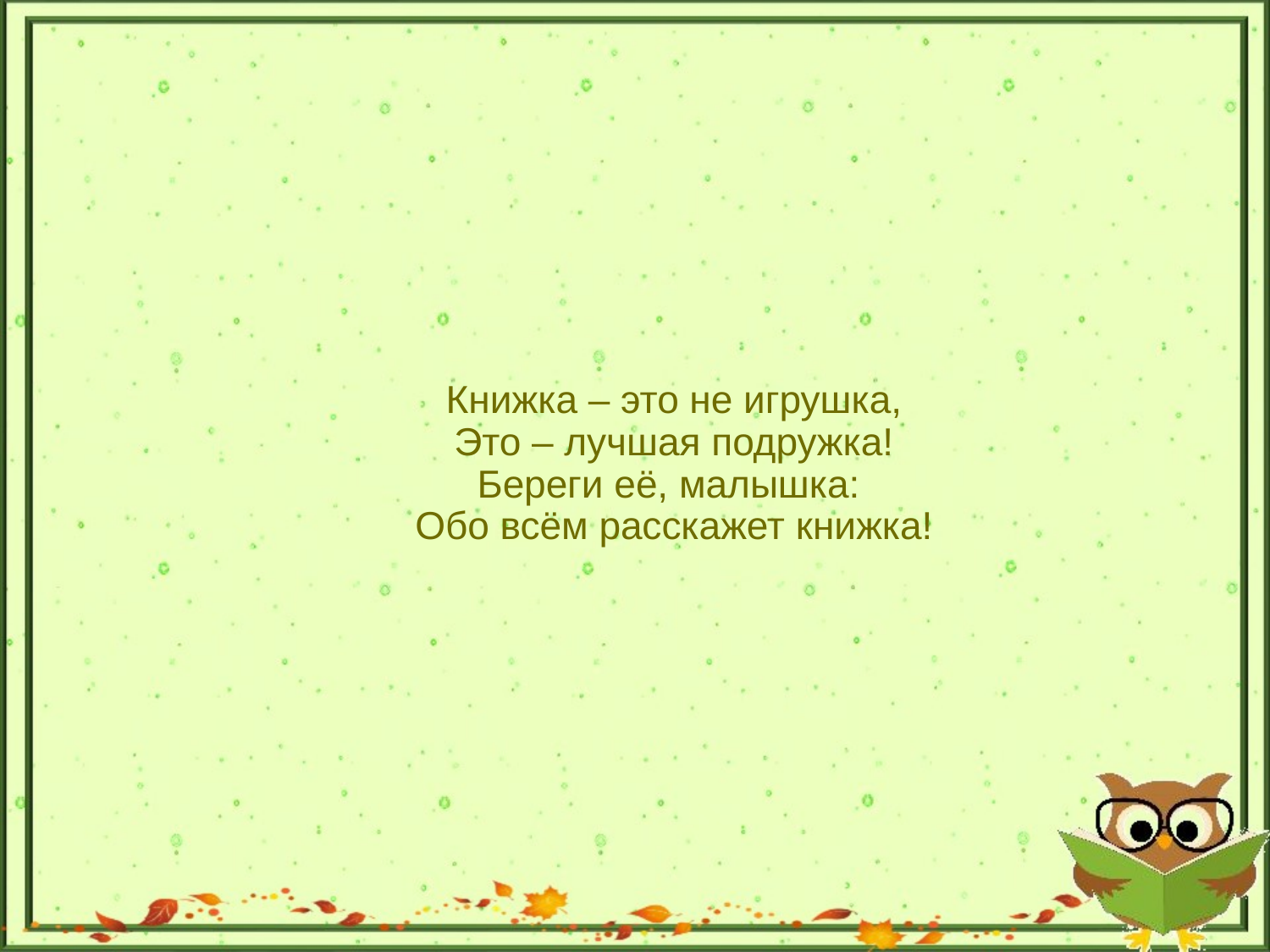

# Книжка – это не игрушка, Это – лучшая подружка! Береги её, малышка: Обо всём расскажет книжка!